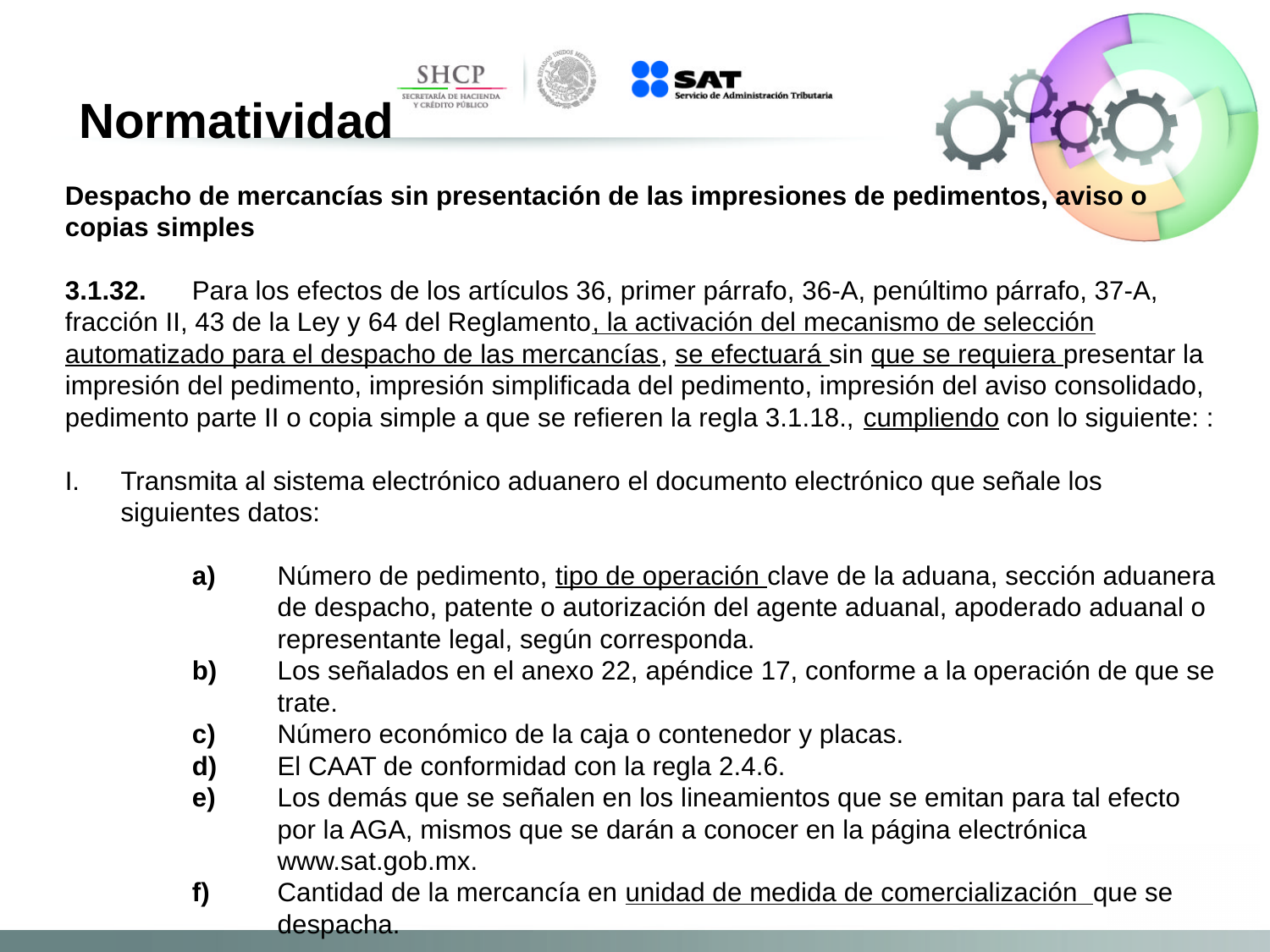

Normatividad
Despacho de mercancías sin presentación de las impresiones de pedimentos, aviso o copias simples

3.1.32.	Para los efectos de los artículos 36, primer párrafo, 36-A, penúltimo párrafo, 37-A, fracción II, 43 de la Ley y 64 del Reglamento, la activación del mecanismo de selección automatizado para el despacho de las mercancías, se efectuará sin que se requiera presentar la impresión del pedimento, impresión simplificada del pedimento, impresión del aviso consolidado, pedimento parte II o copia simple a que se refieren la regla 3.1.18., cumpliendo con lo siguiente: :

Transmita al sistema electrónico aduanero el documento electrónico que señale los siguientes datos:

a)	Número de pedimento, tipo de operación clave de la aduana, sección aduanera de despacho, patente o autorización del agente aduanal, apoderado aduanal o representante legal, según corresponda.
b)	Los señalados en el anexo 22, apéndice 17, conforme a la operación de que se trate.
c)	Número económico de la caja o contenedor y placas.
d)	El CAAT de conformidad con la regla 2.4.6.
e)	Los demás que se señalen en los lineamientos que se emitan para tal efecto por la AGA, mismos que se darán a conocer en la página electrónica www.sat.gob.mx.
f)	Cantidad de la mercancía en unidad de medida de comercialización  que se despacha.